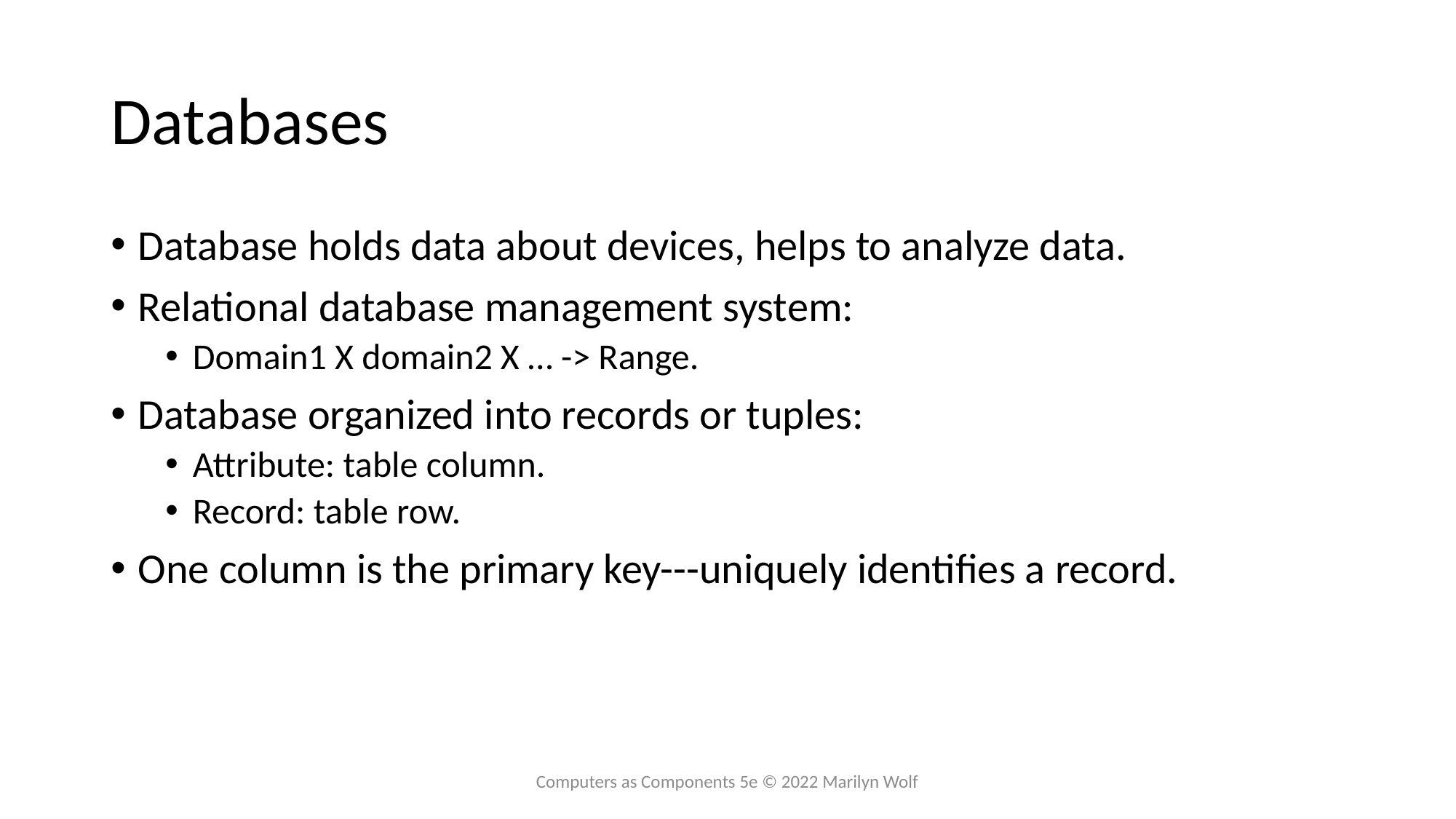

# Databases
Database holds data about devices, helps to analyze data.
Relational database management system:
Domain1 X domain2 X … -> Range.
Database organized into records or tuples:
Attribute: table column.
Record: table row.
One column is the primary key---uniquely identifies a record.
Computers as Components 5e © 2022 Marilyn Wolf